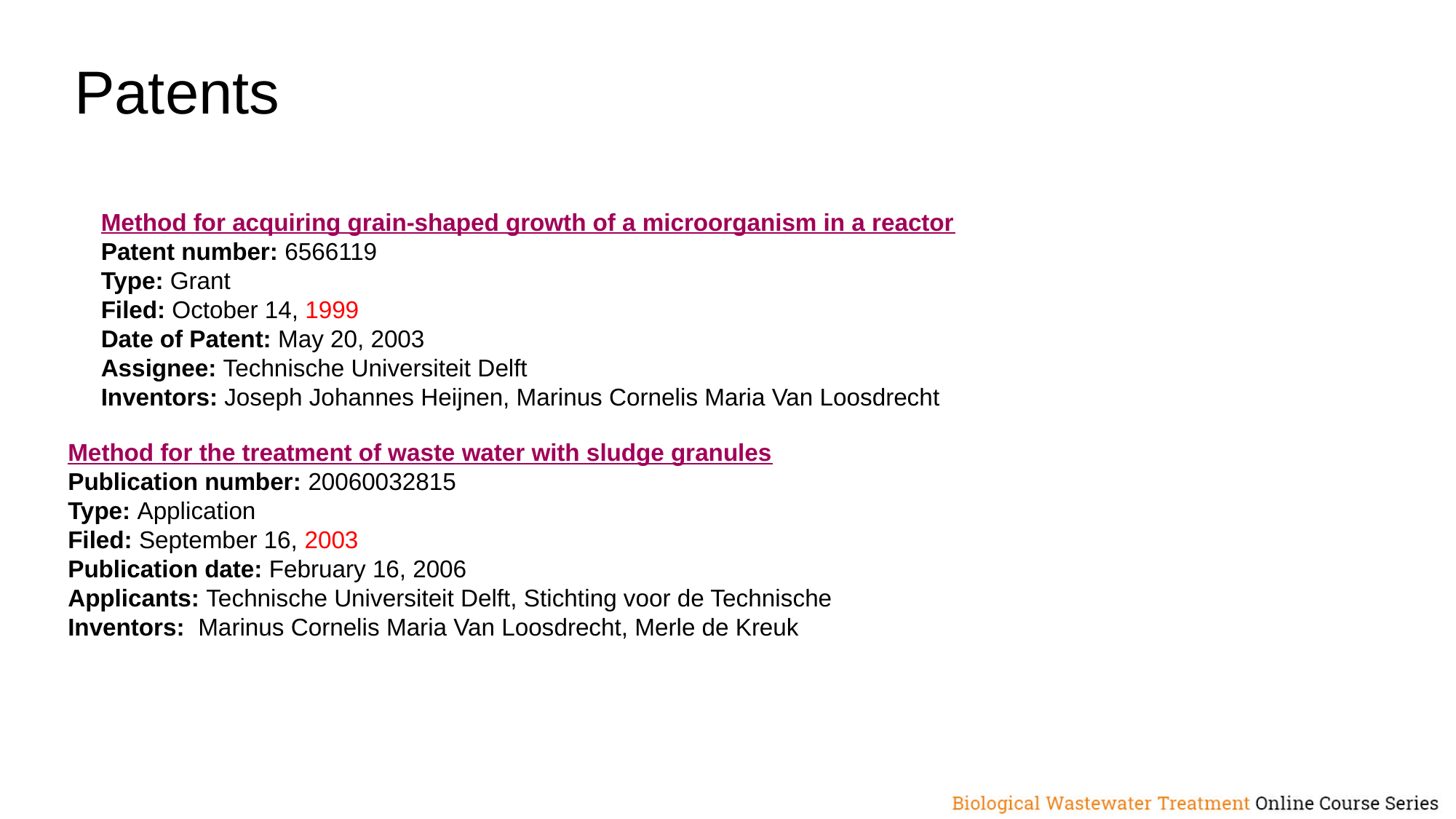

# Patents
Method for acquiring grain-shaped growth of a microorganism in a reactor
Patent number: 6566119
Type: Grant
Filed: October 14, 1999
Date of Patent: May 20, 2003
Assignee: Technische Universiteit Delft
Inventors: Joseph Johannes Heijnen, Marinus Cornelis Maria Van Loosdrecht

Method for the treatment of waste water with sludge granules
Publication number: 20060032815
Type: Application
Filed: September 16, 2003
Publication date: February 16, 2006
Applicants: Technische Universiteit Delft, Stichting voor de Technische
Inventors:  Marinus Cornelis Maria Van Loosdrecht, Merle de Kreuk